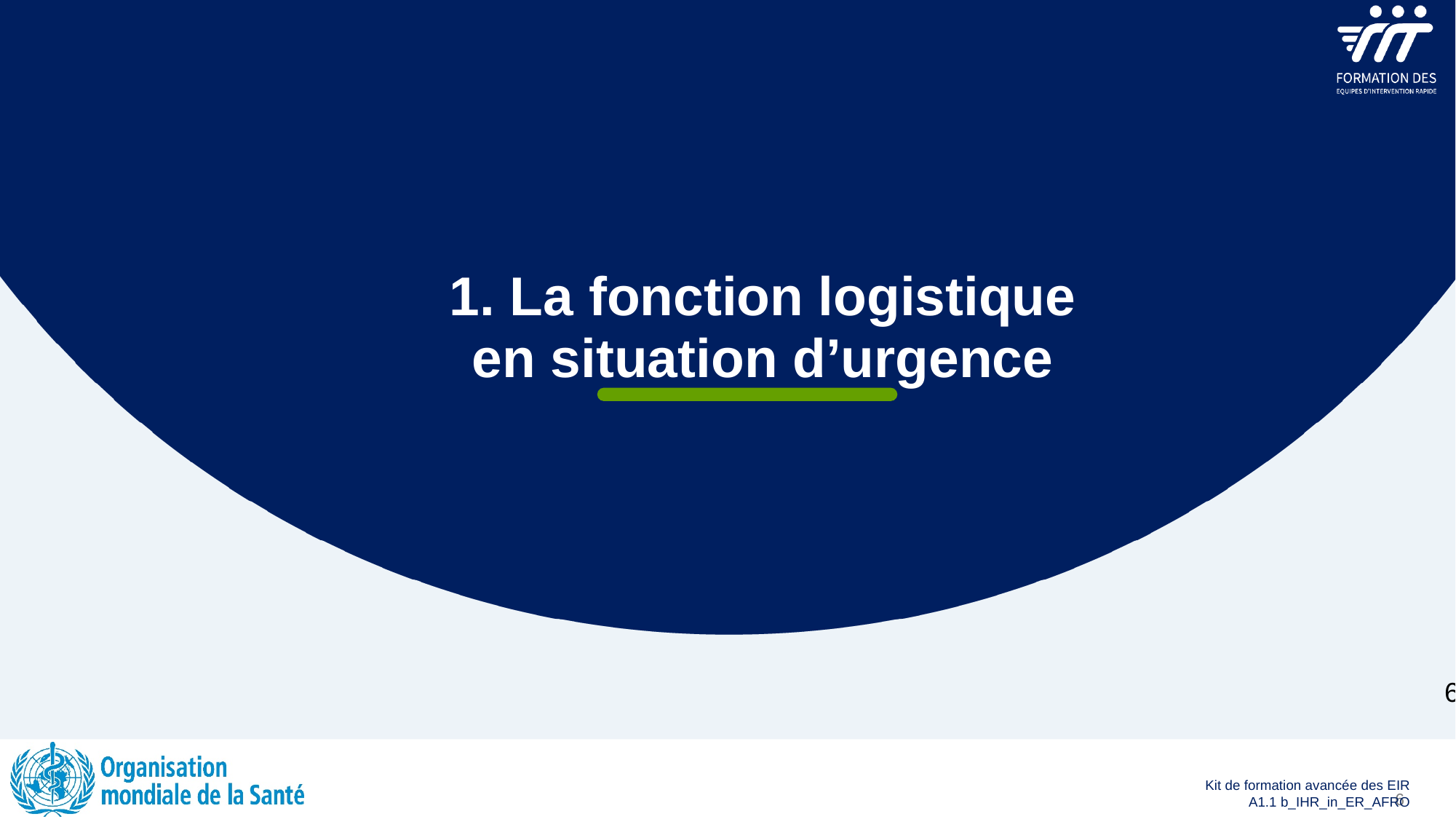

1. La fonction logistique
en situation d’urgence

6